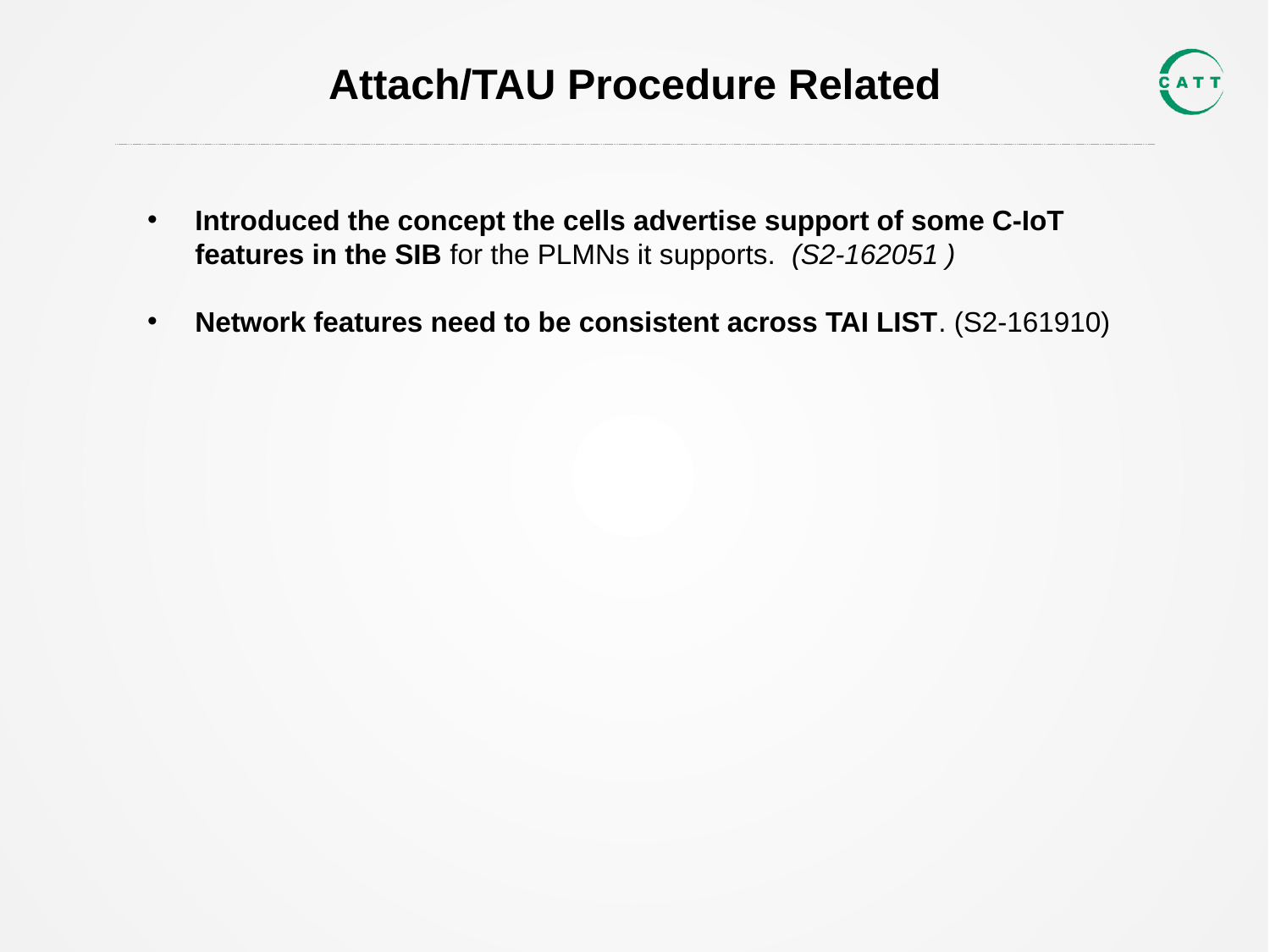

# Attach/TAU Procedure Related
Introduced the concept the cells advertise support of some C-IoT features in the SIB for the PLMNs it supports.  (S2-162051 )

Network features need to be consistent across TAI LIST. (S2-161910)